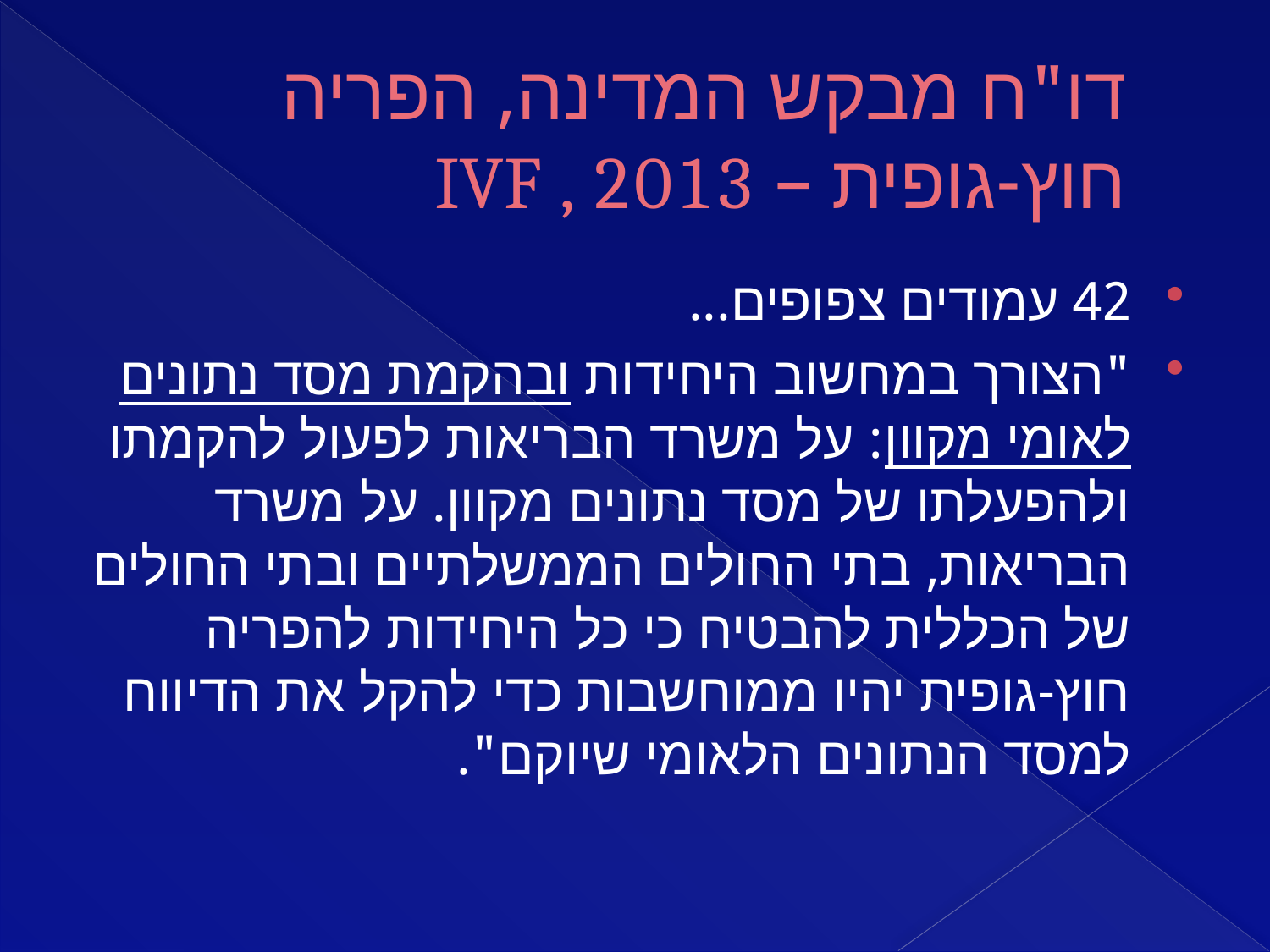

# דו"ח מבקש המדינה, הפריה חוץ-גופית – IVF , 2013
42 עמודים צפופים...
"הצורך במחשוב היחידות ובהקמת מסד נתונים לאומי מקוון: על משרד הבריאות לפעול להקמתו ולהפעלתו של מסד נתונים מקוון. על משרד הבריאות, בתי החולים הממשלתיים ובתי החולים של הכללית להבטיח כי כל היחידות להפריה חוץ-גופית יהיו ממוחשבות כדי להקל את הדיווח למסד הנתונים הלאומי שיוקם".